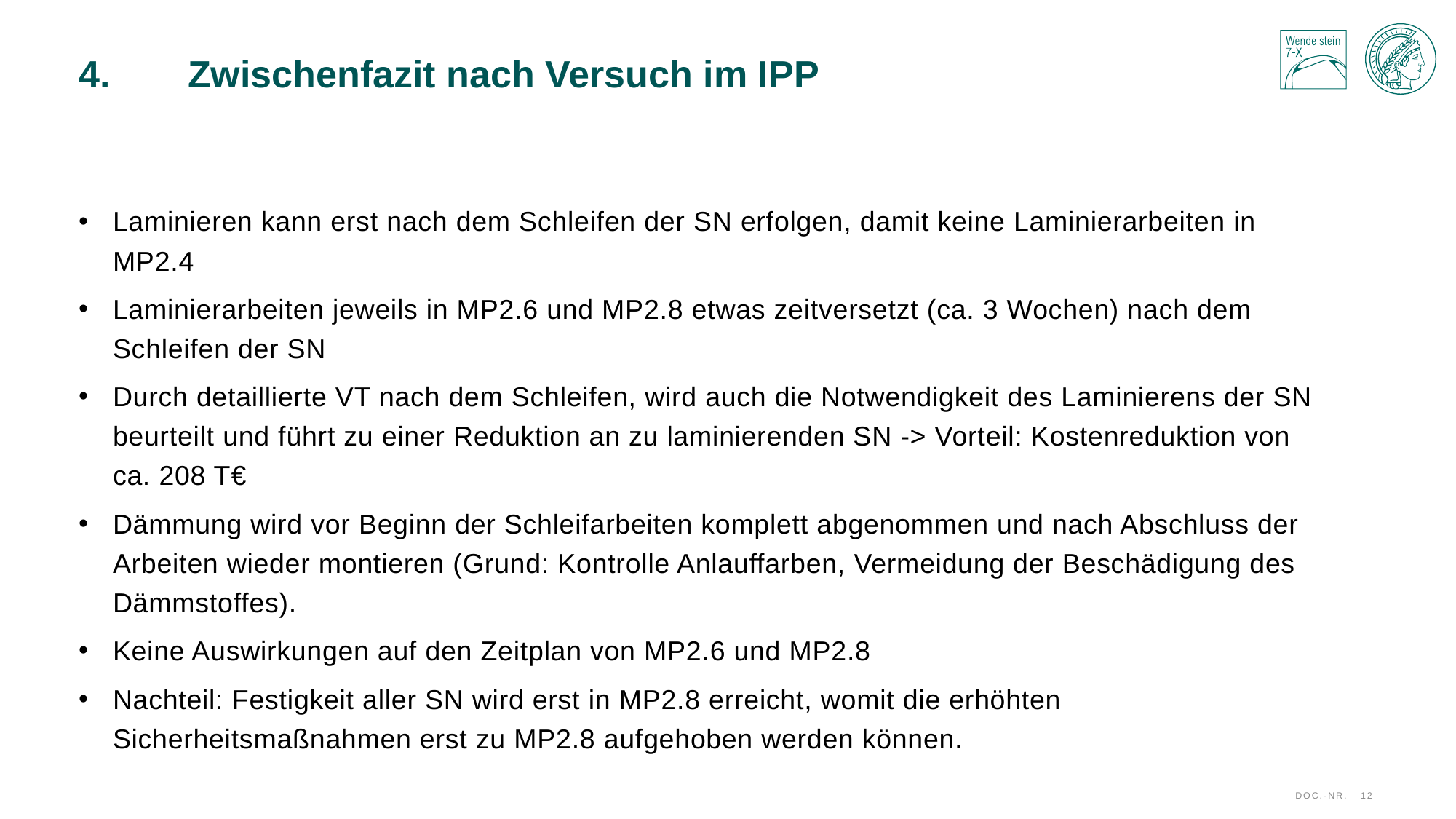

# 4. 	Zwischenfazit nach Versuch im IPP
Laminieren kann erst nach dem Schleifen der SN erfolgen, damit keine Laminierarbeiten in MP2.4
Laminierarbeiten jeweils in MP2.6 und MP2.8 etwas zeitversetzt (ca. 3 Wochen) nach dem Schleifen der SN
Durch detaillierte VT nach dem Schleifen, wird auch die Notwendigkeit des Laminierens der SN beurteilt und führt zu einer Reduktion an zu laminierenden SN -> Vorteil: Kostenreduktion von ca. 208 T€
Dämmung wird vor Beginn der Schleifarbeiten komplett abgenommen und nach Abschluss der Arbeiten wieder montieren (Grund: Kontrolle Anlauffarben, Vermeidung der Beschädigung des Dämmstoffes).
Keine Auswirkungen auf den Zeitplan von MP2.6 und MP2.8
Nachteil: Festigkeit aller SN wird erst in MP2.8 erreicht, womit die erhöhten Sicherheitsmaßnahmen erst zu MP2.8 aufgehoben werden können.

Doc.-Nr.
12